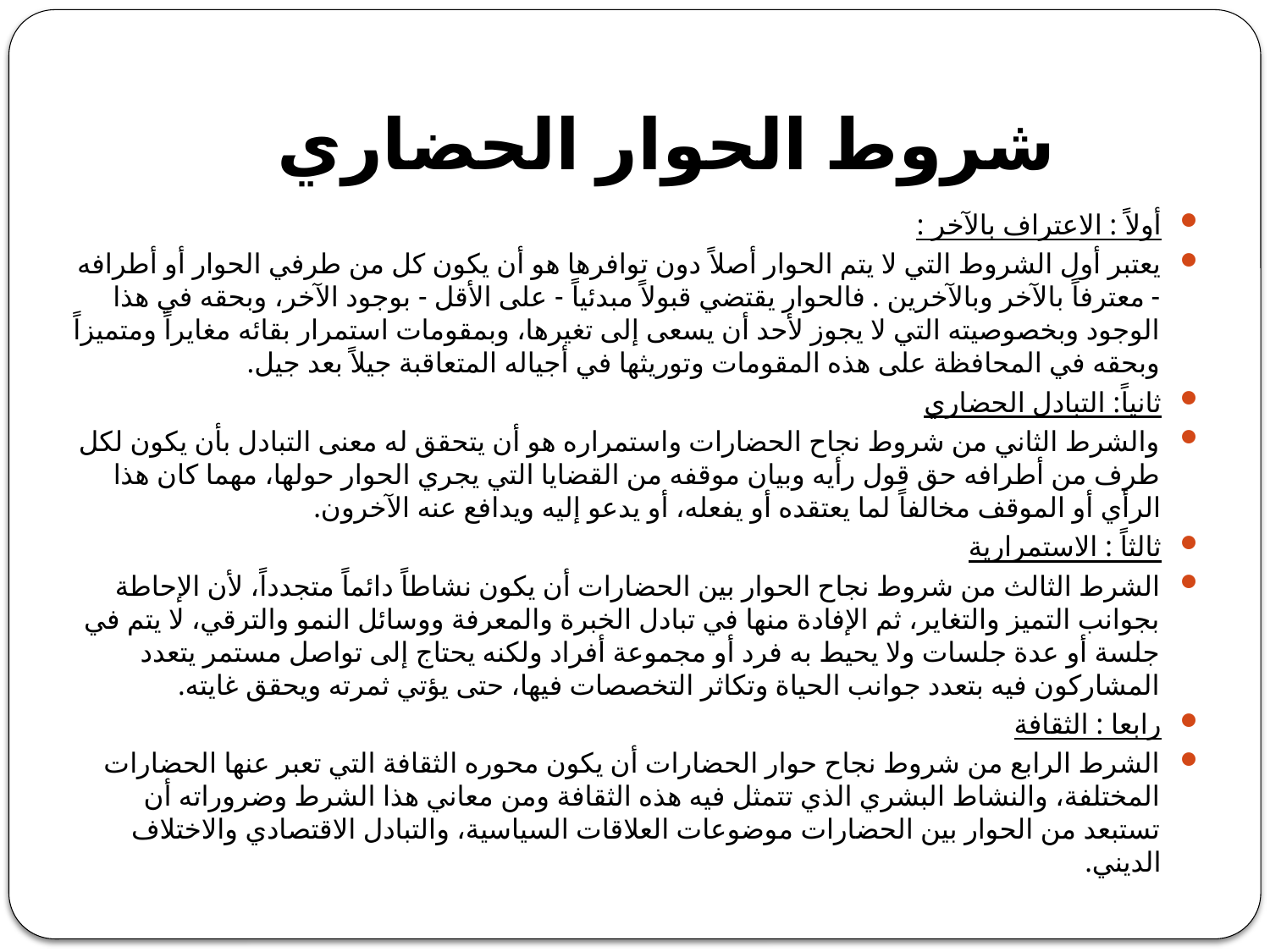

# شروط الحوار الحضاري
أولاً : الاعتراف بالآخر :
يعتبر أول الشروط التي لا يتم الحوار أصلاً دون توافرها هو أن يكون كل من طرفي الحوار أو أطرافه - معترفاً بالآخر وبالآخرين . فالحوار يقتضي قبولاً مبدئياً - على الأقل - بوجود الآخر، وبحقه في هذا الوجود وبخصوصيته التي لا يجوز لأحد أن يسعى إلى تغيرها، وبمقومات استمرار بقائه مغايراً ومتميزاً وبحقه في المحافظة على هذه المقومات وتوريثها في أجياله المتعاقبة جيلاً بعد جيل.
ثانياً: التبادل الحضاري
والشرط الثاني من شروط نجاح الحضارات واستمراره هو أن يتحقق له معنى التبادل بأن يكون لكل طرف من أطرافه حق قول رأيه وبيان موقفه من القضايا التي يجري الحوار حولها، مهما كان هذا الرأي أو الموقف مخالفاً لما يعتقده أو يفعله، أو يدعو إليه ويدافع عنه الآخرون.
ثالثاً : الاستمرارية
الشرط الثالث من شروط نجاح الحوار بين الحضارات أن يكون نشاطاً دائماً متجدداً، لأن الإحاطة بجوانب التميز والتغاير، ثم الإفادة منها في تبادل الخبرة والمعرفة ووسائل النمو والترقي، لا يتم في جلسة أو عدة جلسات ولا يحيط به فرد أو مجموعة أفراد ولكنه يحتاج إلى تواصل مستمر يتعدد المشاركون فيه بتعدد جوانب الحياة وتكاثر التخصصات فيها، حتى يؤتي ثمرته ويحقق غايته.
رابعا : الثقافة
الشرط الرابع من شروط نجاح حوار الحضارات أن يكون محوره الثقافة التي تعبر عنها الحضارات المختلفة، والنشاط البشري الذي تتمثل فيه هذه الثقافة ومن معاني هذا الشرط وضروراته أن تستبعد من الحوار بين الحضارات موضوعات العلاقات السياسية، والتبادل الاقتصادي والاختلاف الديني.